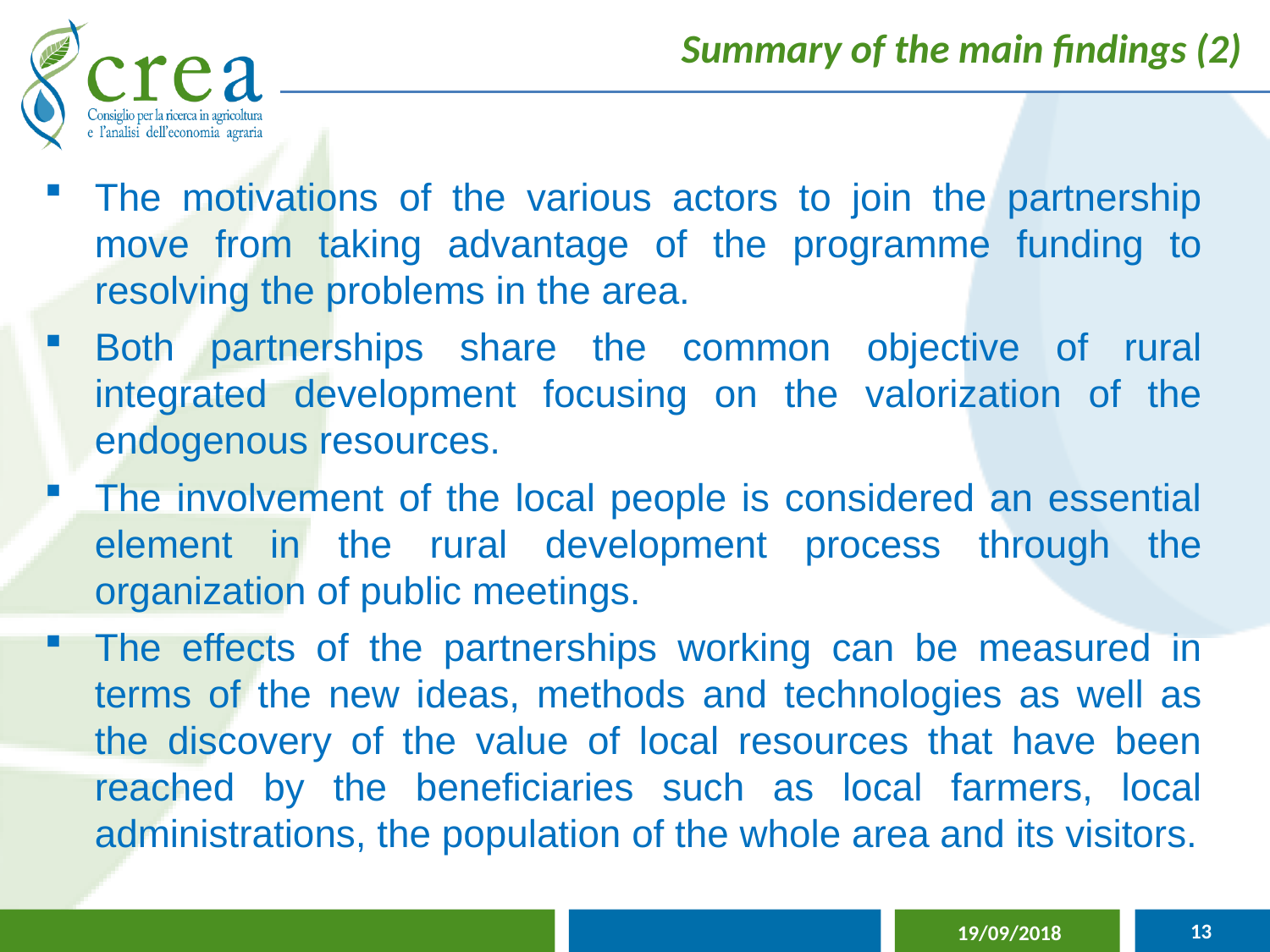

Summary of the main findings (2)
The motivations of the various actors to join the partnership move from taking advantage of the programme funding to resolving the problems in the area.
Both partnerships share the common objective of rural integrated development focusing on the valorization of the endogenous resources.
The involvement of the local people is considered an essential element in the rural development process through the organization of public meetings.
The effects of the partnerships working can be measured in terms of the new ideas, methods and technologies as well as the discovery of the value of local resources that have been reached by the beneficiaries such as local farmers, local administrations, the population of the whole area and its visitors.